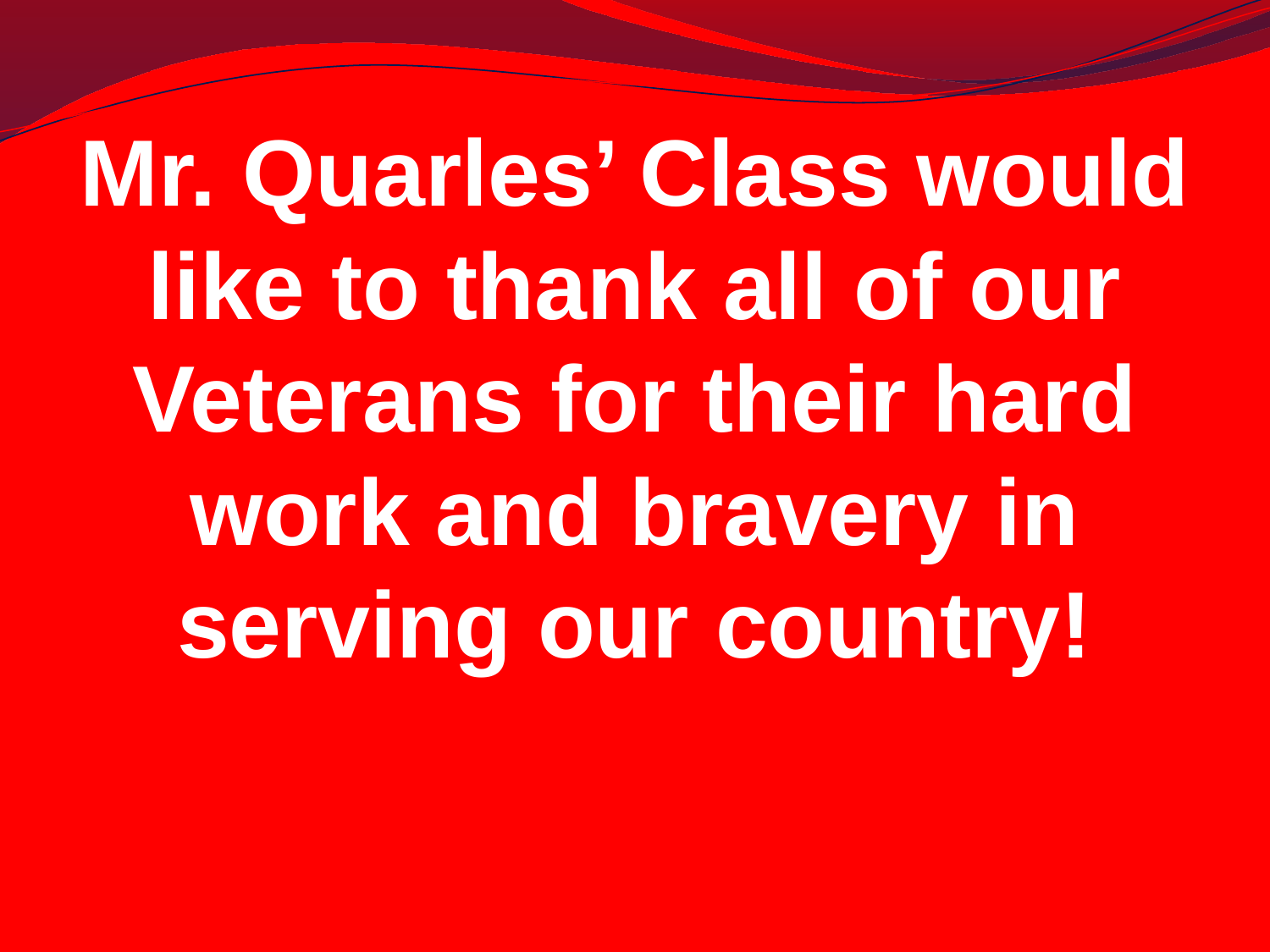

# Mr. Quarles’ Class would like to thank all of our Veterans for their hard work and bravery in serving our country!